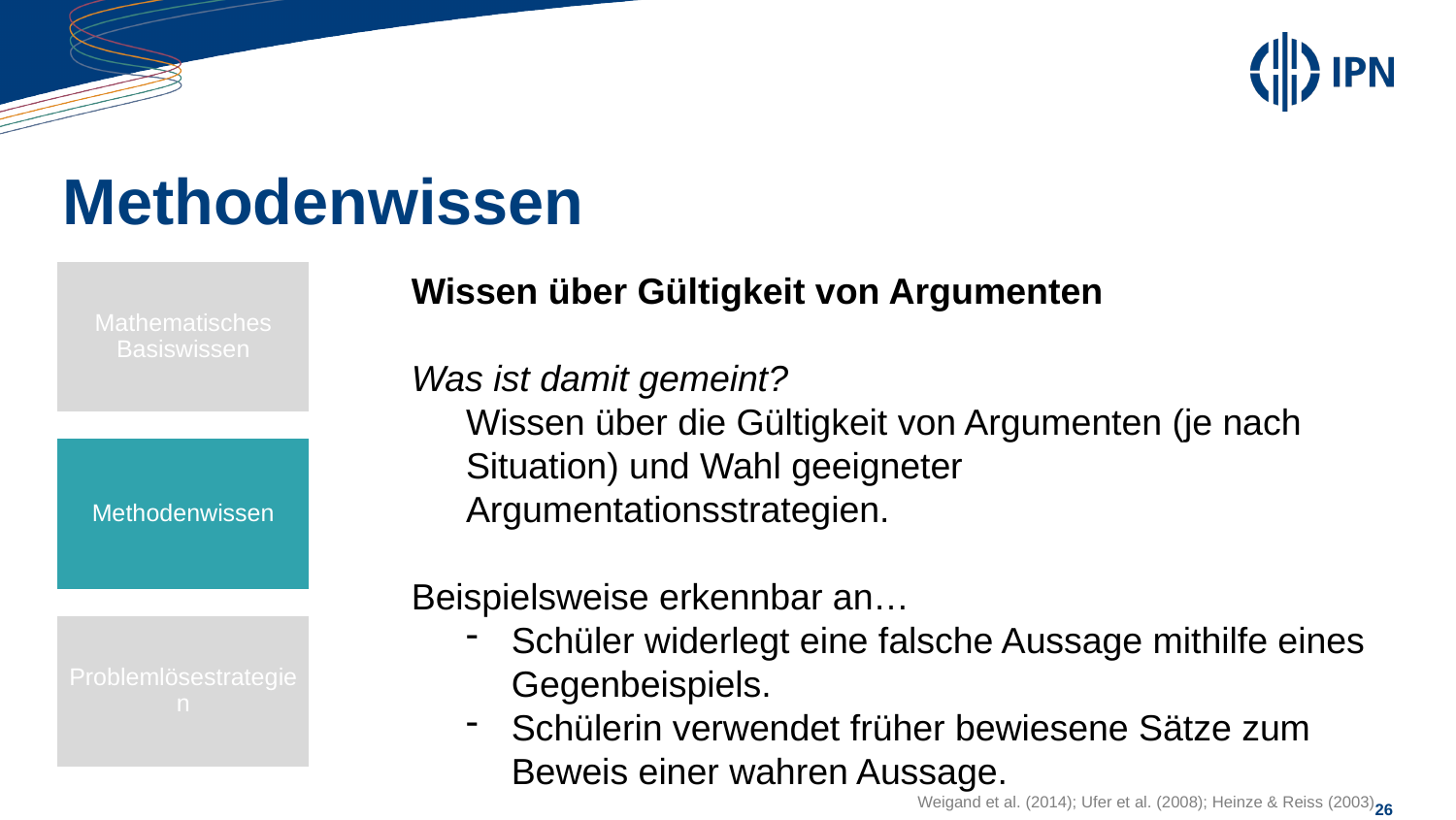

# Methodenwissen
Wissen über Gültigkeit von Argumenten

Was ist damit gemeint?
Wissen über die Gültigkeit von Argumenten (je nach Situation) und Wahl geeigneter Argumentationsstrategien.

Beispielsweise erkennbar an…
Schüler widerlegt eine falsche Aussage mithilfe eines Gegenbeispiels.
Schülerin verwendet früher bewiesene Sätze zum Beweis einer wahren Aussage.
Weigand et al. (2014); Ufer et al. (2008); Heinze & Reiss (2003)
Mathematisches Basiswissen
Methodenwissen
Problemlösestrategien

26